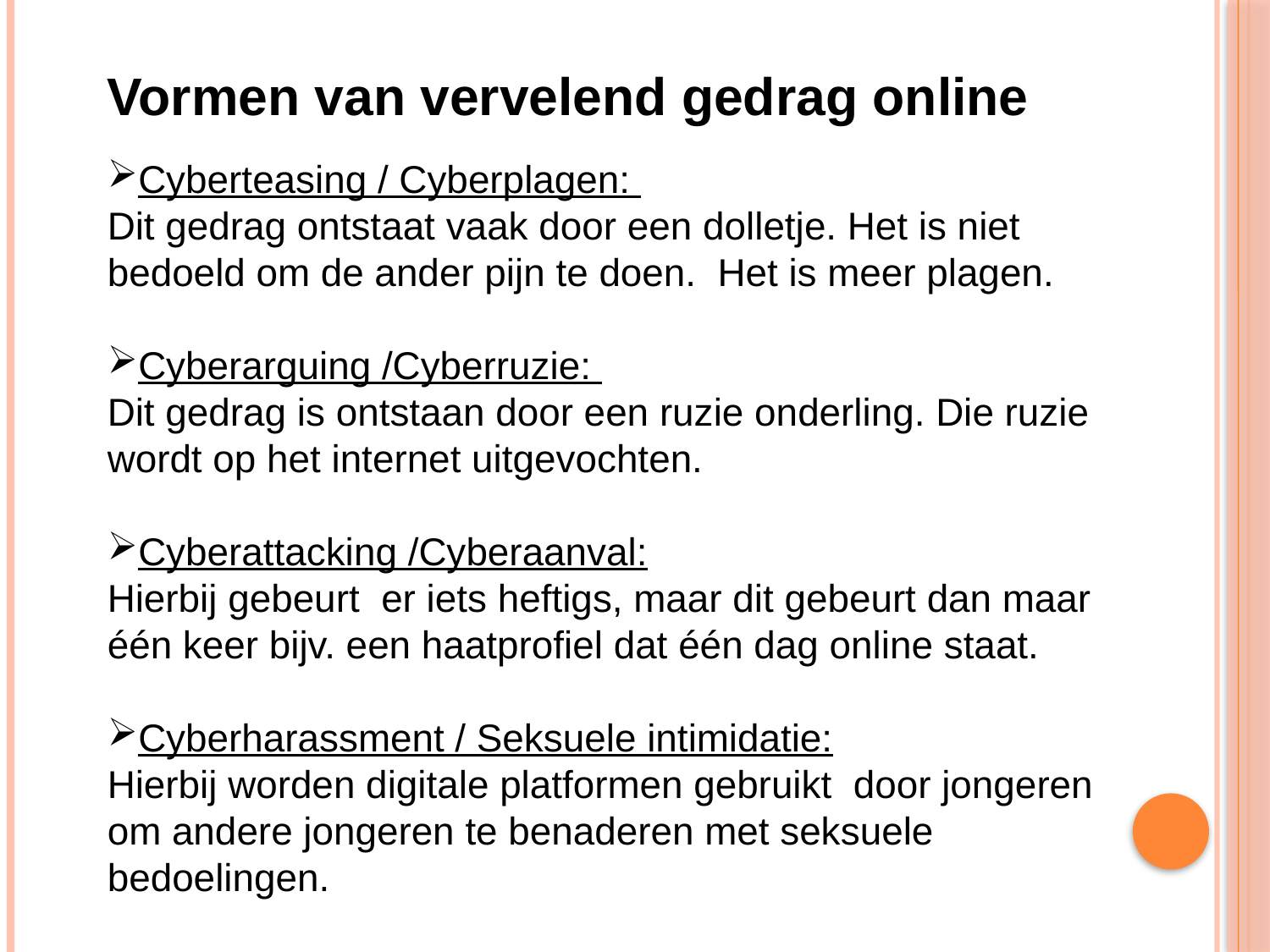

Vormen van vervelend gedrag online
Cyberteasing / Cyberplagen:
Dit gedrag ontstaat vaak door een dolletje. Het is niet bedoeld om de ander pijn te doen.  Het is meer plagen.

Cyberarguing /Cyberruzie:
Dit gedrag is ontstaan door een ruzie onderling. Die ruzie wordt op het internet uitgevochten.

Cyberattacking /Cyberaanval:
Hierbij gebeurt  er iets heftigs, maar dit gebeurt dan maar één keer bijv. een haatprofiel dat één dag online staat.

Cyberharassment / Seksuele intimidatie:
Hierbij worden digitale platformen gebruikt  door jongeren om andere jongeren te benaderen met seksuele bedoelingen.